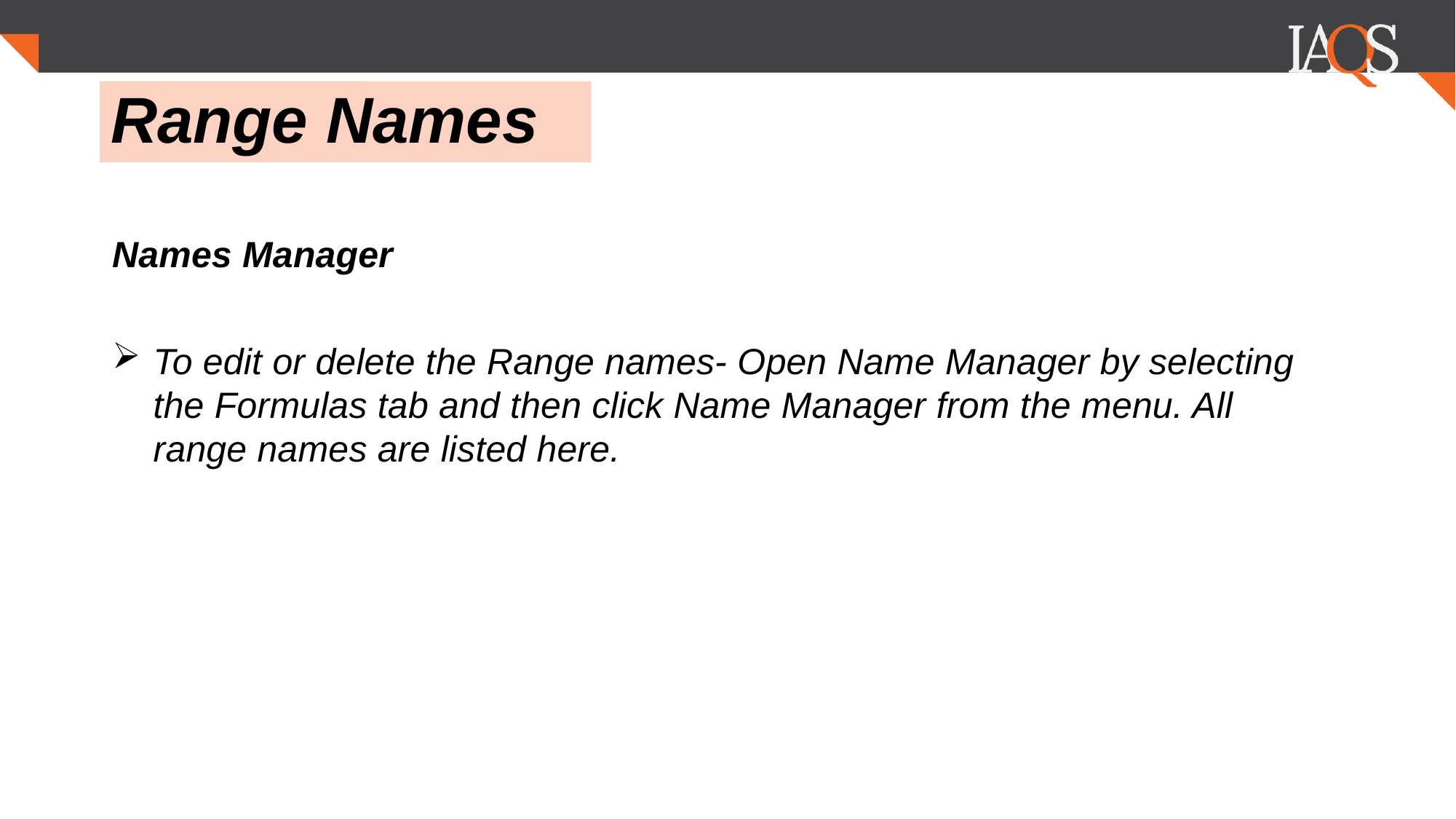

.
# Range Names

Names Manager

To edit or delete the Range names- Open Name Manager by selecting the Formulas tab and then click Name Manager from the menu. All range names are listed here.